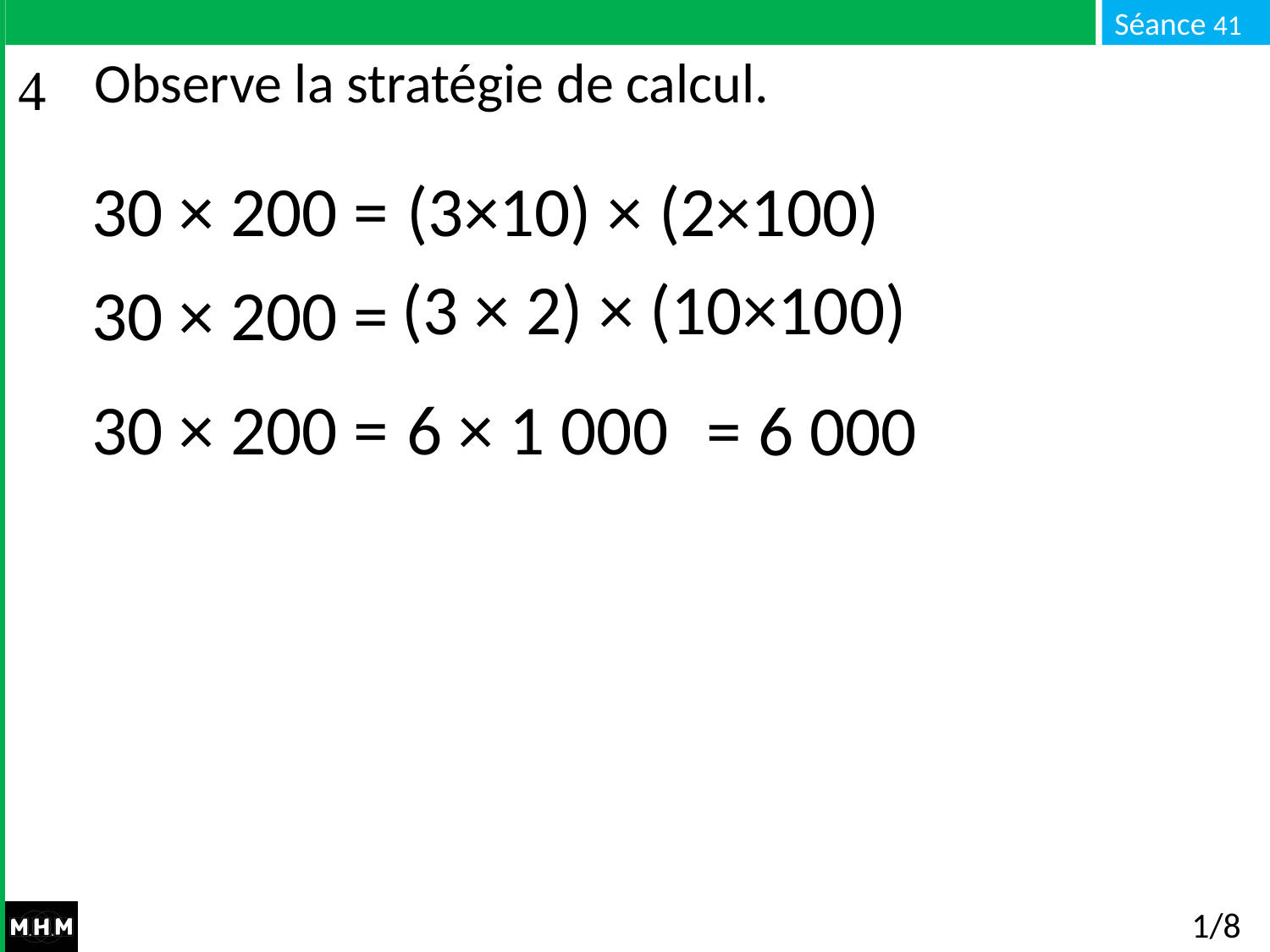

# Observe la stratégie de calcul.
30 × 200 = …
(3×10) × (2×100)
(3 × 2) × (10×100)
30 × 200 = …
30 × 200 = …
6 × 1 000
 = 6 000
1/8